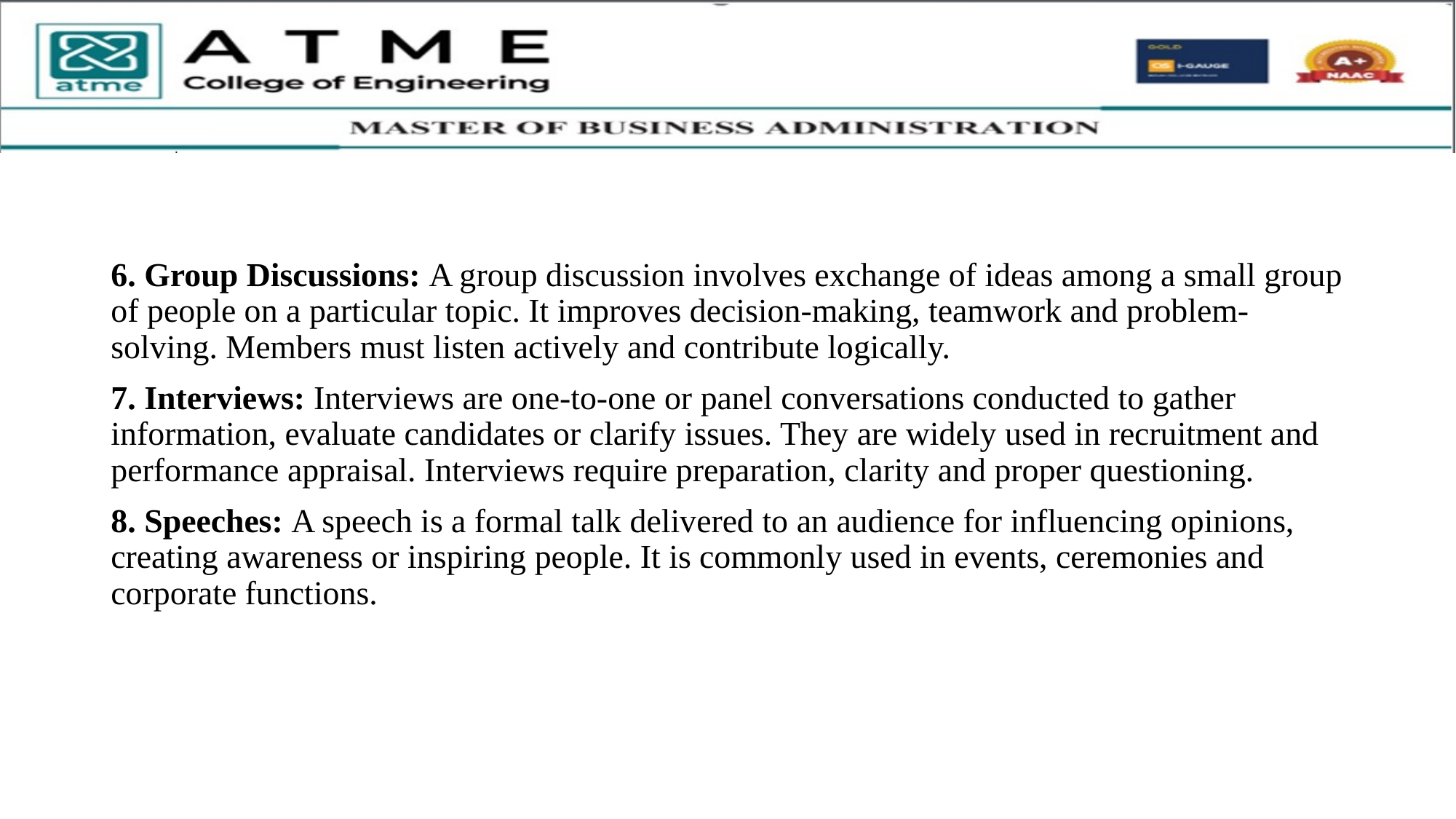

6. Group Discussions: A group discussion involves exchange of ideas among a small group of people on a particular topic. It improves decision-making, teamwork and problem-solving. Members must listen actively and contribute logically.
7. Interviews: Interviews are one-to-one or panel conversations conducted to gather information, evaluate candidates or clarify issues. They are widely used in recruitment and performance appraisal. Interviews require preparation, clarity and proper questioning.
8. Speeches: A speech is a formal talk delivered to an audience for influencing opinions, creating awareness or inspiring people. It is commonly used in events, ceremonies and corporate functions.